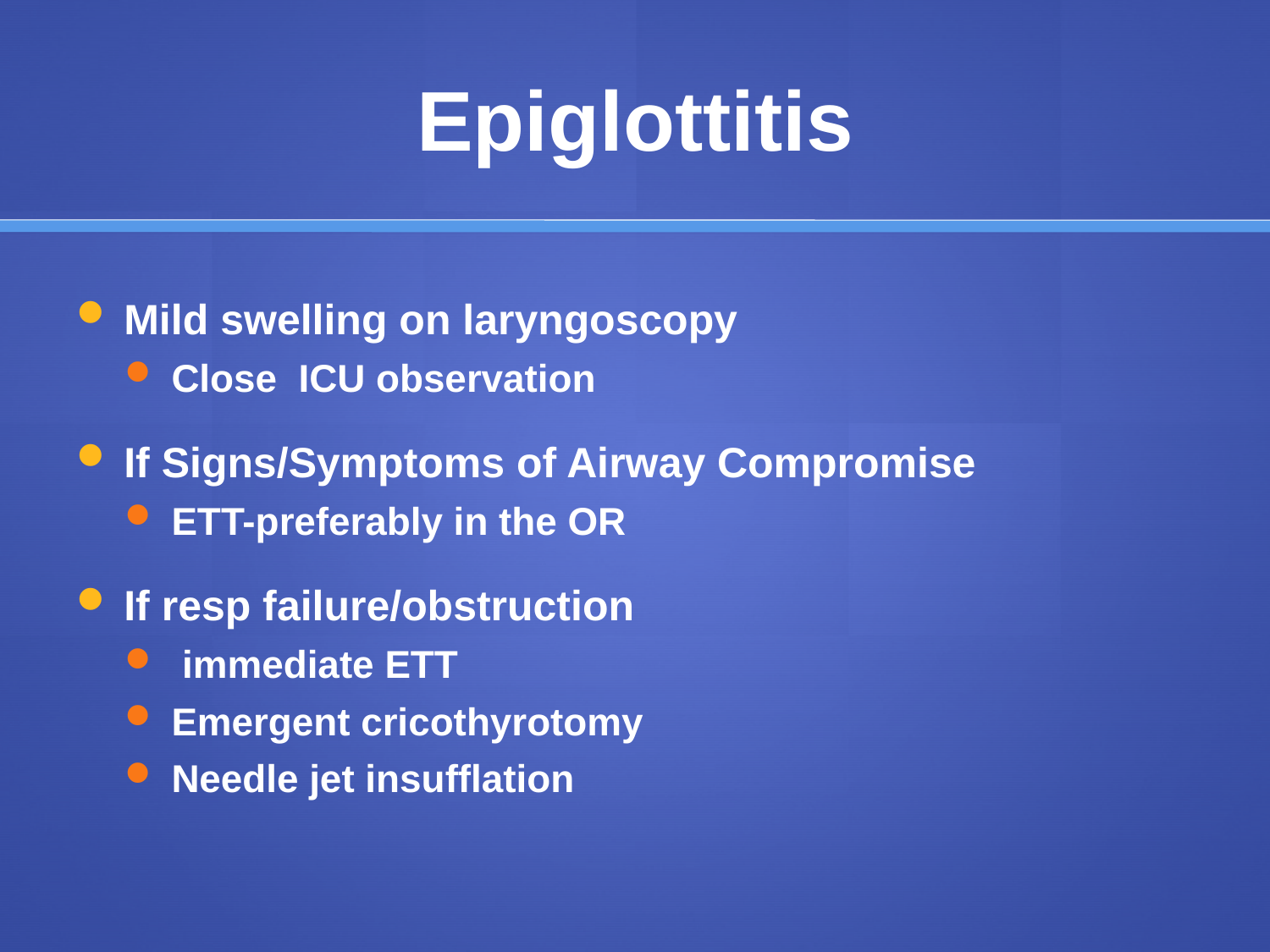

# Epiglottitis
Mild swelling on laryngoscopy
Close  ICU observation
If Signs/Symptoms of Airway Compromise
ETT-preferably in the OR
If resp failure/obstruction
 immediate ETT
Emergent cricothyrotomy
Needle jet insufflation